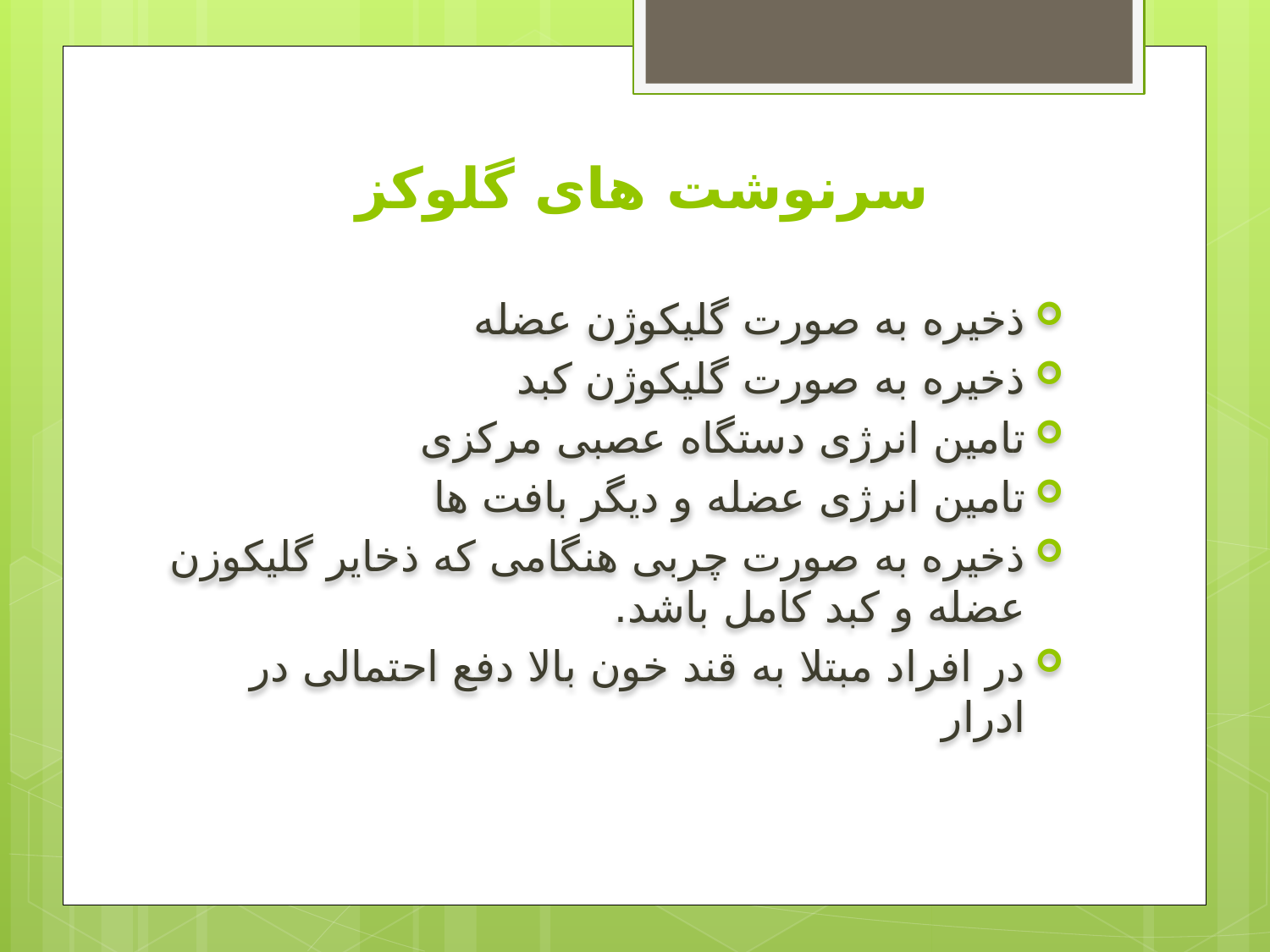

# سرنوشت های گلوکز
ذخیره به صورت گلیکوژن عضله
ذخیره به صورت گلیکوژن کبد
تامین انرژی دستگاه عصبی مرکزی
تامین انرژی عضله و دیگر بافت ها
ذخیره به صورت چربی هنگامی که ذخایر گلیکوزن عضله و کبد کامل باشد.
در افراد مبتلا به قند خون بالا دفع احتمالی در ادرار